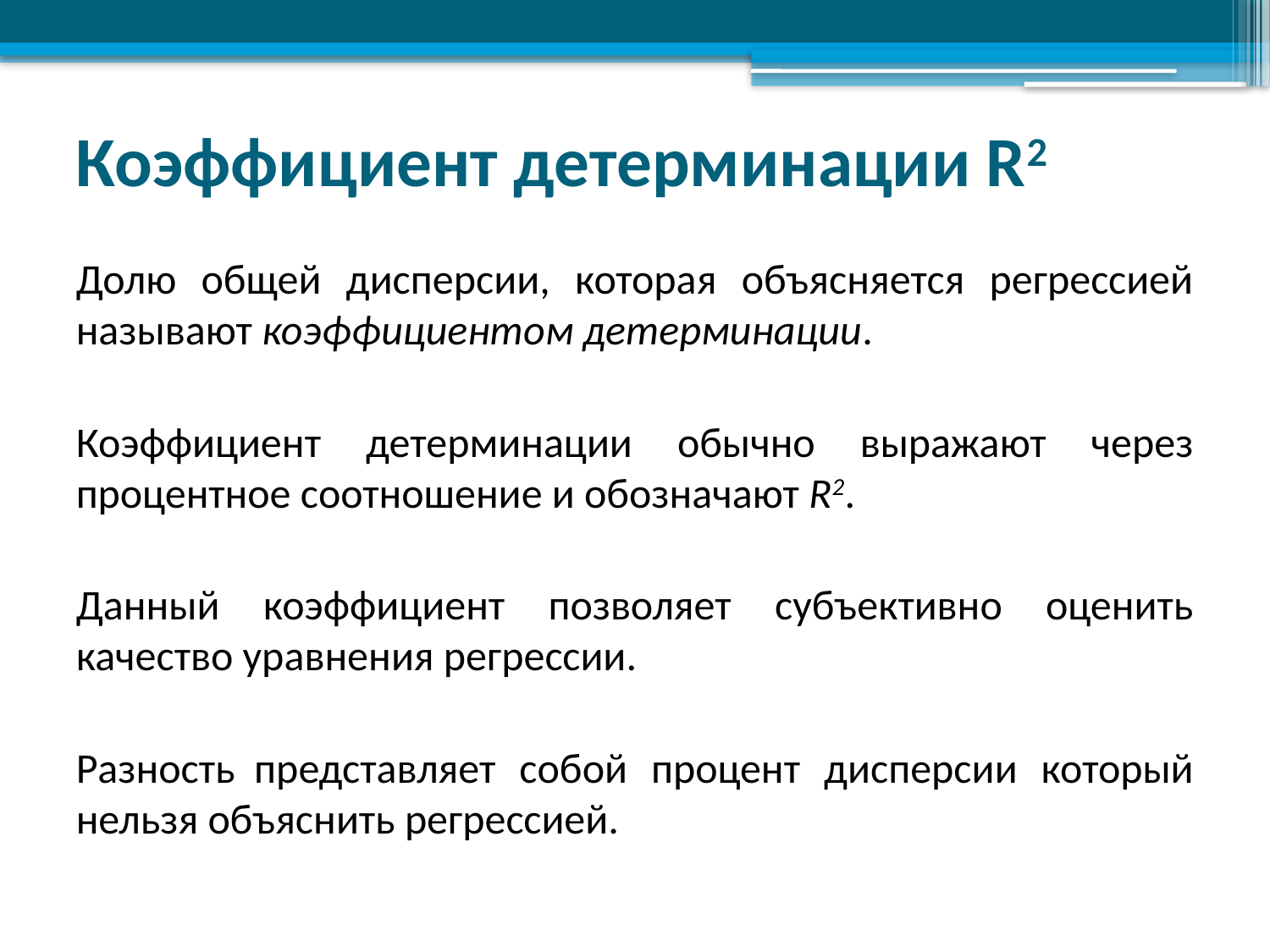

# Коэффициент детерминации R2
Долю общей дисперсии, которая объясняется регрессией называют коэффициентом детерминации.

Коэффициент детерминации обычно выражают через процентное соотношение и обозначают R2.

Данный коэффициент позволяет субъективно оценить качество уравнения регрессии.

Разность  представляет собой процент дисперсии который нельзя объяснить регрессией.